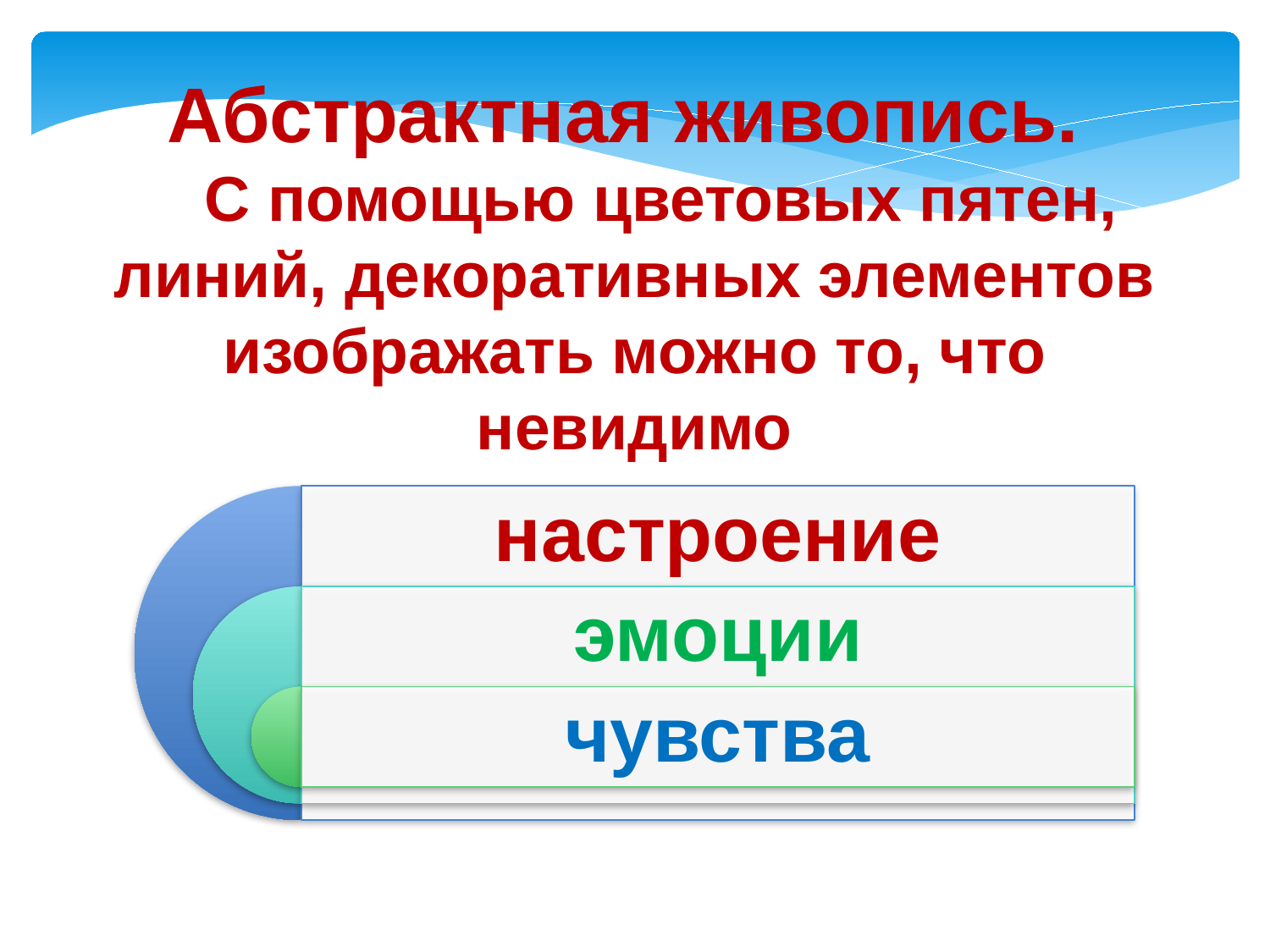

Абстрактная живопись.
   С помощью цветовых пятен, линий, декоративных элементов изображать можно то, что невидимо
настроение
эмоции
чувства